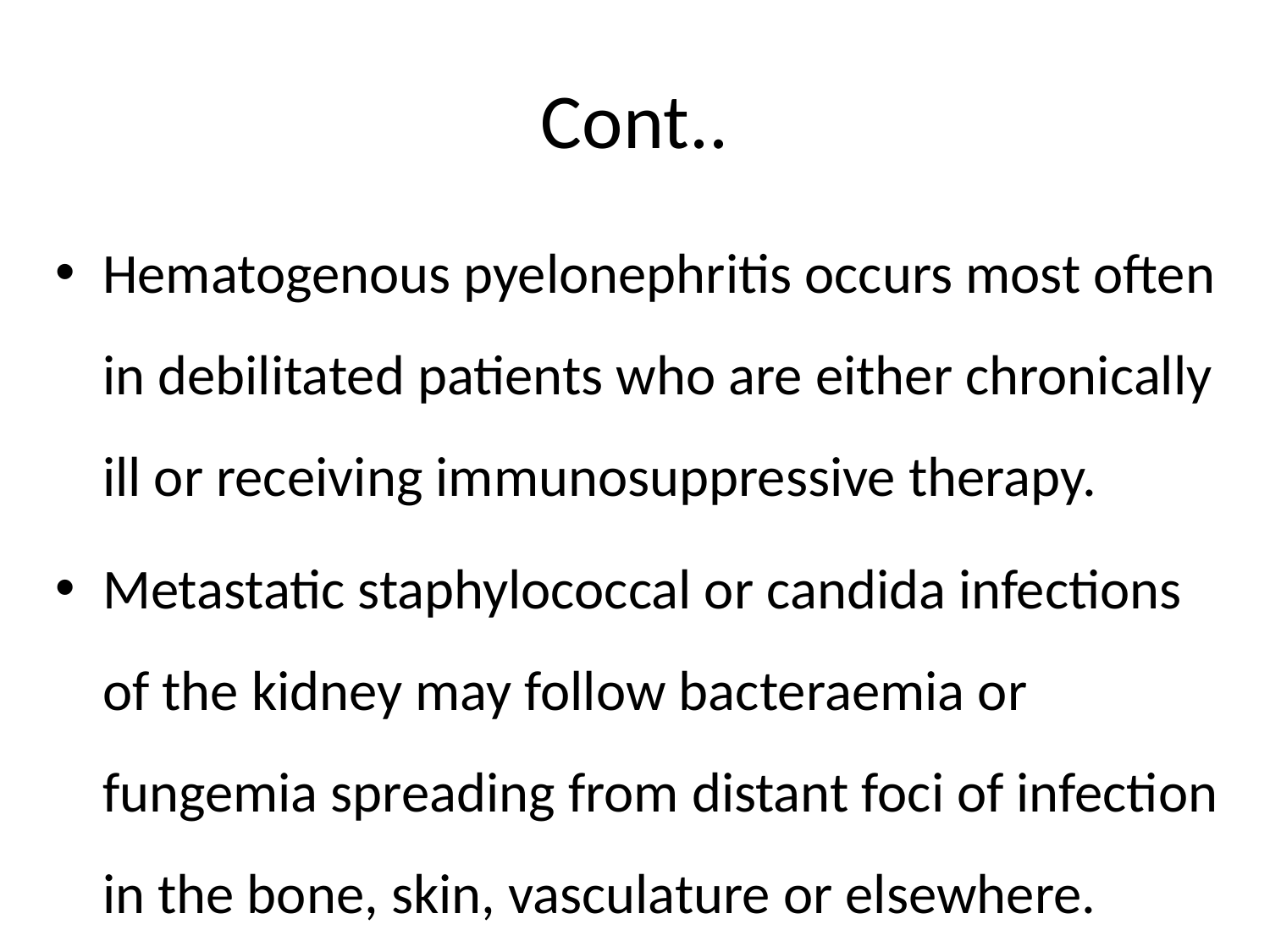

# Cont..
Hematogenous pyelonephritis occurs most often in debilitated patients who are either chronically ill or receiving immunosuppressive therapy.
Metastatic staphylococcal or candida infections of the kidney may follow bacteraemia or fungemia spreading from distant foci of infection in the bone, skin, vasculature or elsewhere.